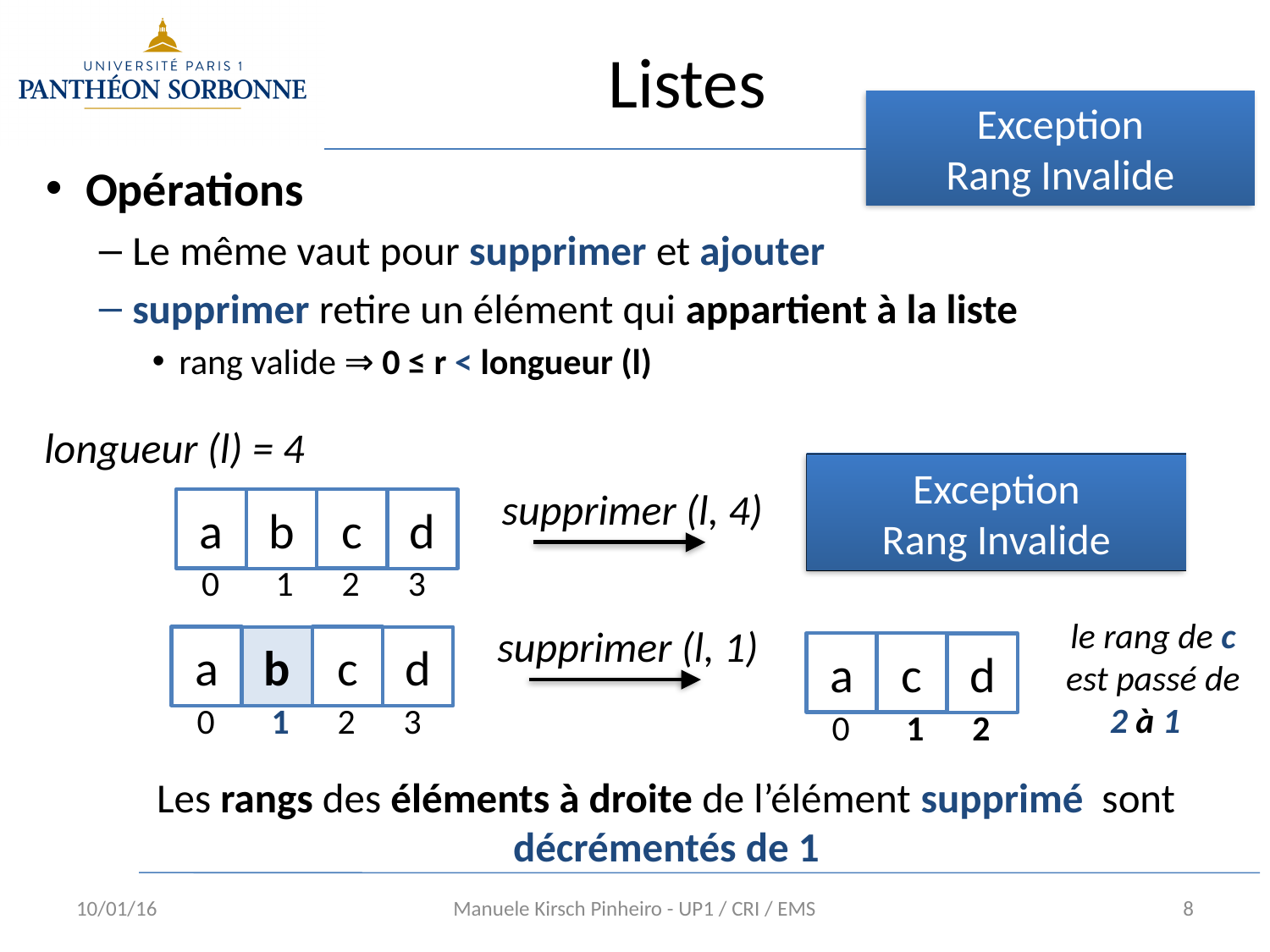

# Listes
Exception
Rang Invalide
Opérations
Le même vaut pour supprimer et ajouter
supprimer retire un élément qui appartient à la liste
rang valide ⇒ 0 ≤ r < longueur (l)

Les rangs des éléments à droite de l’élément supprimé  sont décrémentés de 1
longueur (l) = 4
Exception
Rang Invalide
supprimer (l, 4)
a
c
b
d
  0       1      2      3
le rang de c est passé de 2 à 1
supprimer (l, 1)
a
c
b
d
  0       1      2      3
a
c
d
  0       1      2
10/01/16
Manuele Kirsch Pinheiro - UP1 / CRI / EMS
8